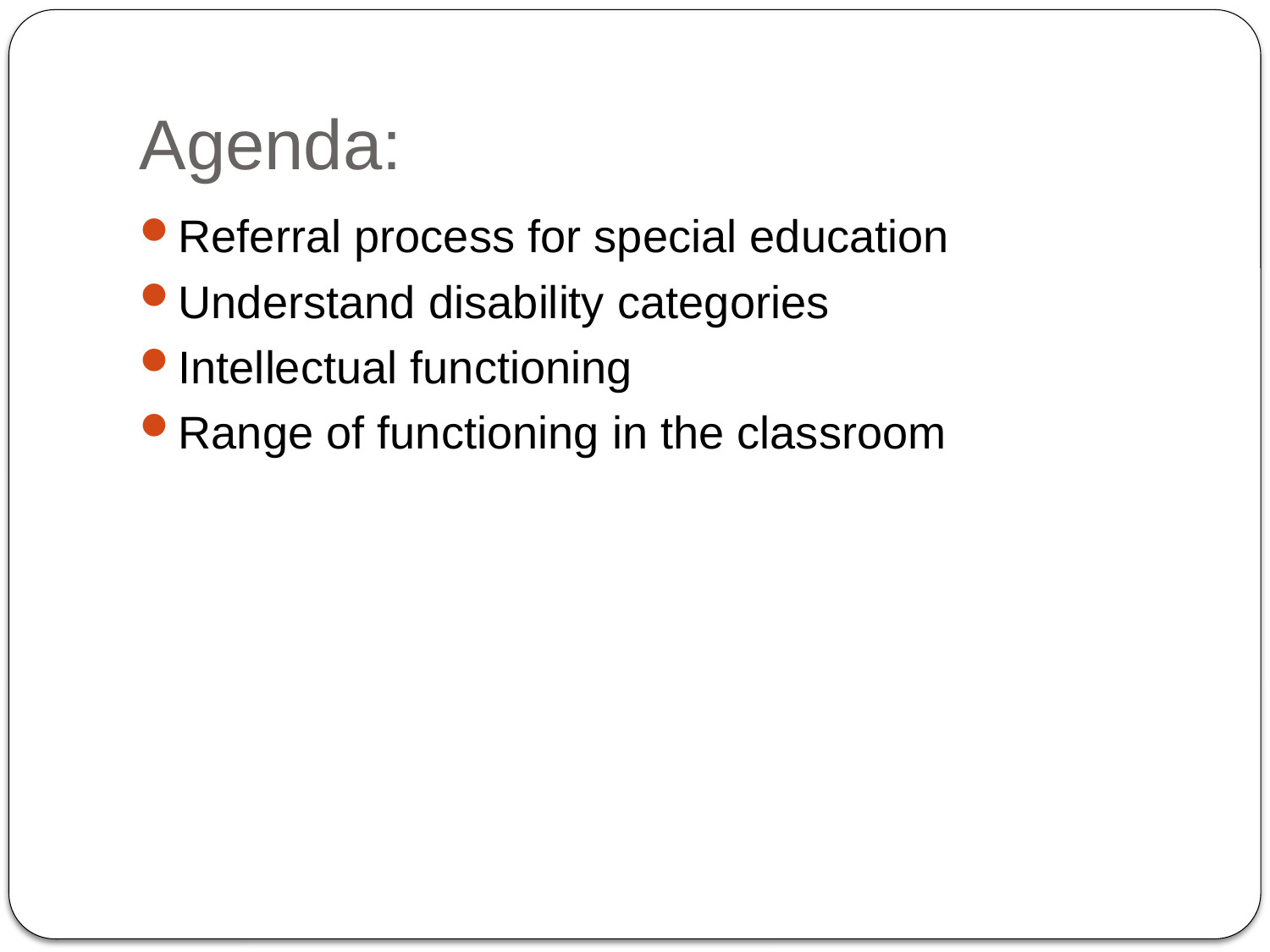

# Agenda:
Referral process for special education
Understand disability categories
Intellectual functioning
Range of functioning in the classroom